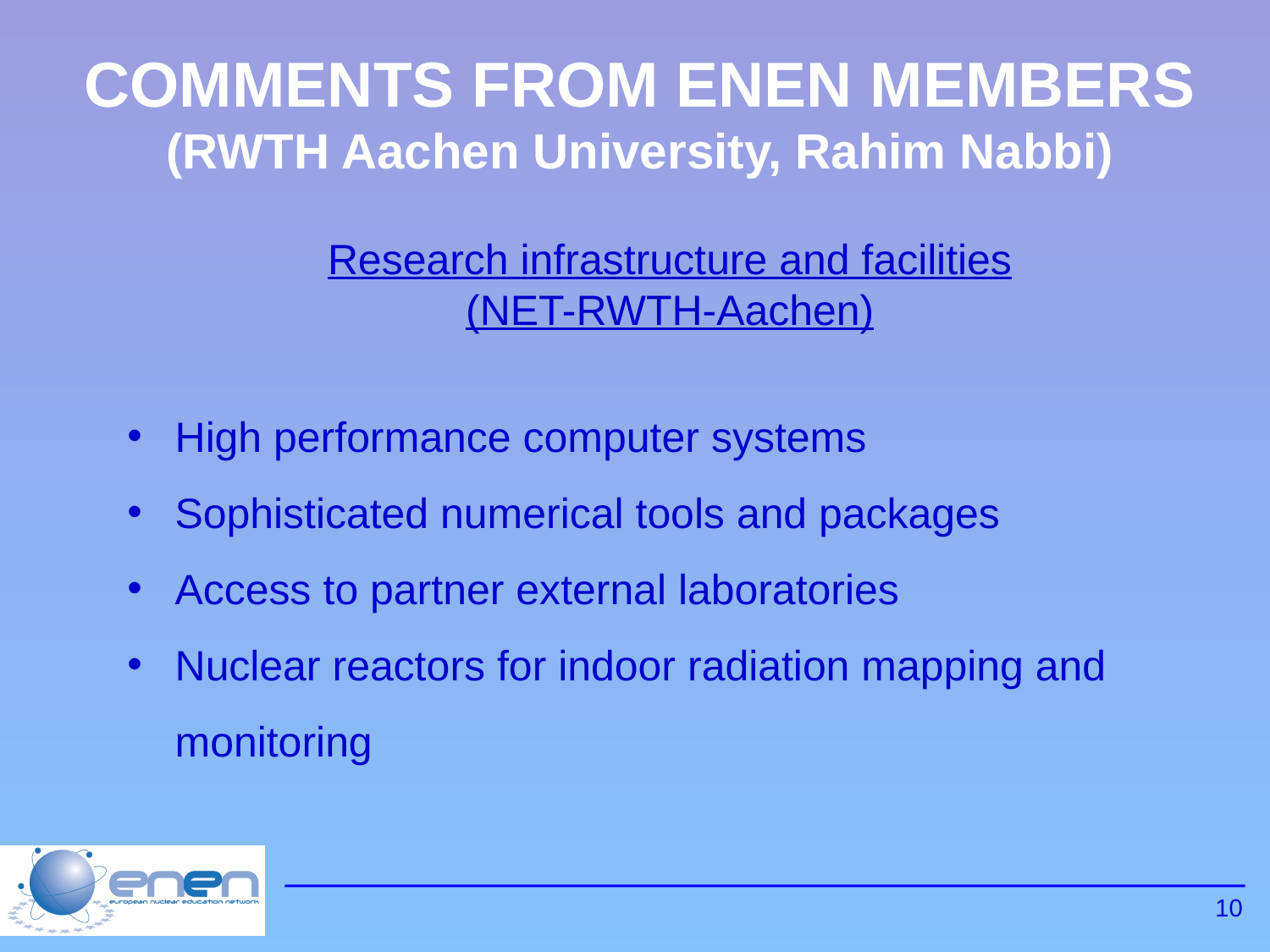

COMMENTS FROM ENEN MEMBERS
(RWTH Aachen University, Rahim Nabbi)
Research infrastructure and facilities
(NET-RWTH-Aachen)

High performance computer systems
Sophisticated numerical tools and packages
Access to partner external laboratories
Nuclear reactors for indoor radiation mapping and monitoring